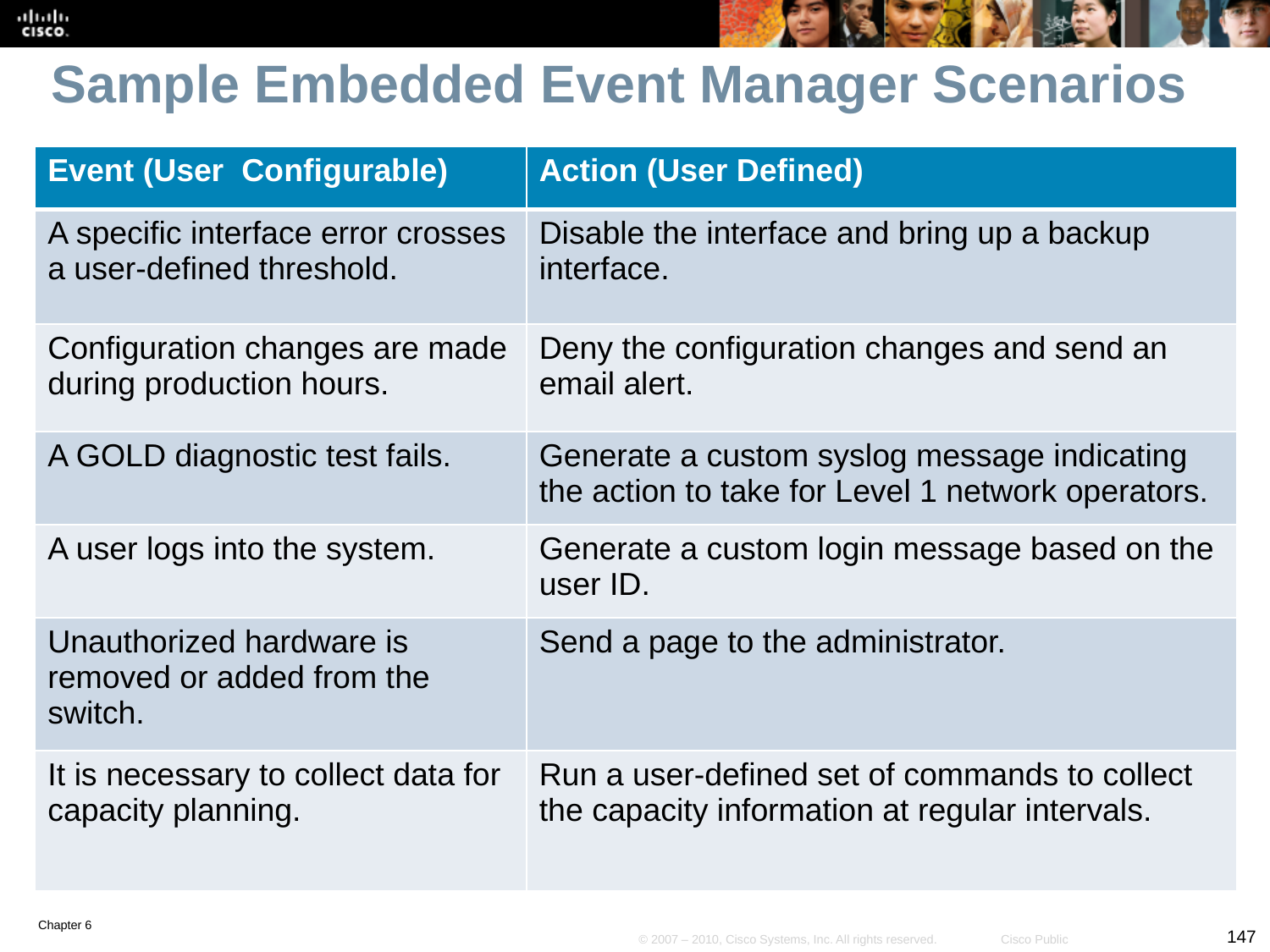

# Sample Embedded Event Manager Scenarios
| Event (User Configurable) | Action (User Defined) |
| --- | --- |
| A specific interface error crosses a user-defined threshold. | Disable the interface and bring up a backup interface. |
| Configuration changes are made during production hours. | Deny the configuration changes and send an email alert. |
| A GOLD diagnostic test fails. | Generate a custom syslog message indicating the action to take for Level 1 network operators. |
| A user logs into the system. | Generate a custom login message based on the user ID. |
| Unauthorized hardware is removed or added from the switch. | Send a page to the administrator. |
| It is necessary to collect data for capacity planning. | Run a user-defined set of commands to collect the capacity information at regular intervals. |